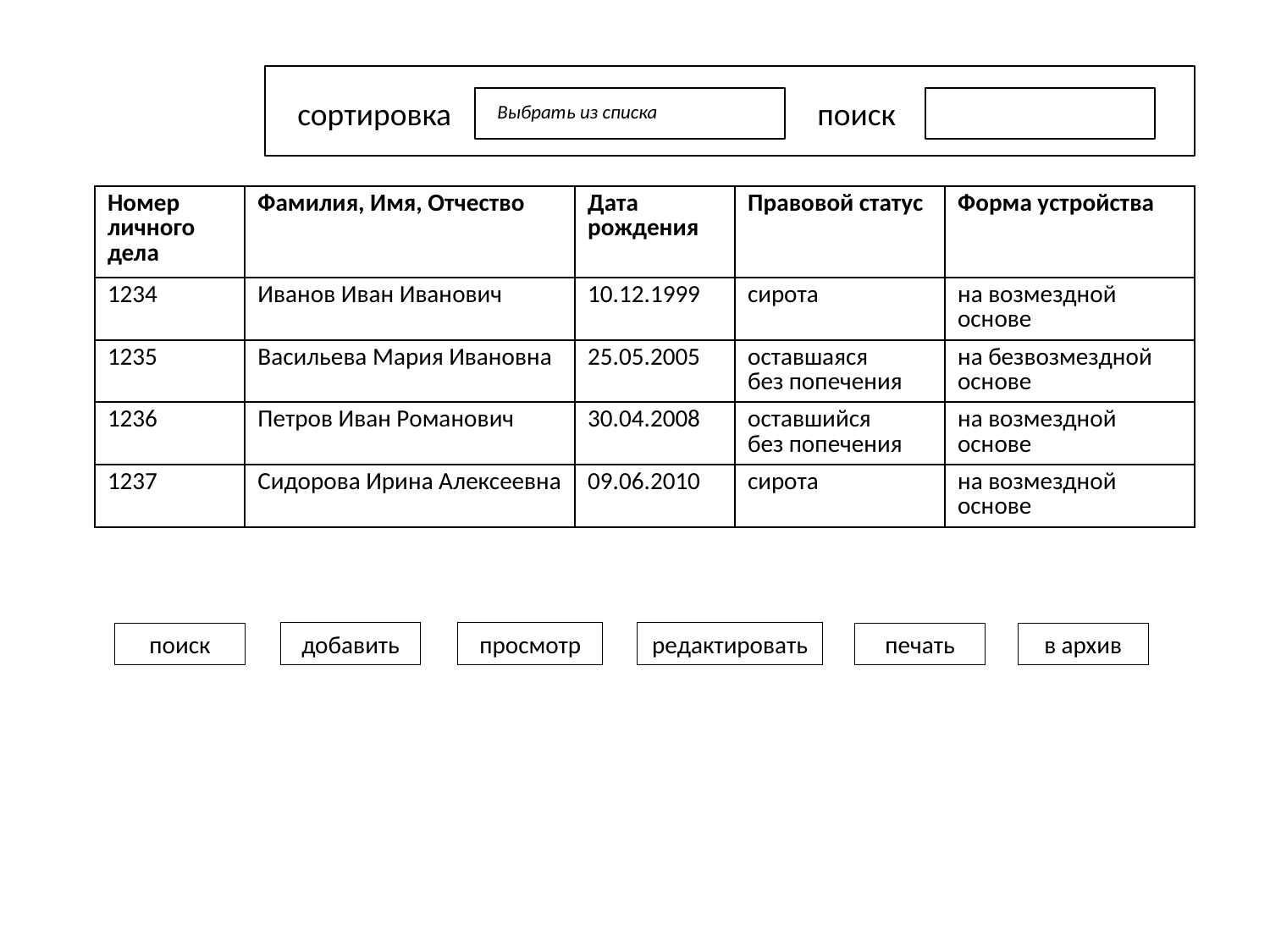

сортировка

поиск

Выбрать из списка
| Номер личного дела | Фамилия, Имя, Отчество | Дата рождения | Правовой статус | Форма устройства |
| --- | --- | --- | --- | --- |
| 1234 | Иванов Иван Иванович | 10.12.1999 | сирота | на возмездной основе |
| 1235 | Васильева Мария Ивановна | 25.05.2005 | оставшаяся без попечения | на безвозмездной основе |
| 1236 | Петров Иван Романович | 30.04.2008 | оставшийся без попечения | на возмездной основе |
| 1237 | Сидорова Ирина Алексеевна | 09.06.2010 | сирота | на возмездной основе |
добавить
просмотр
редактировать
поиск
печать
в архив